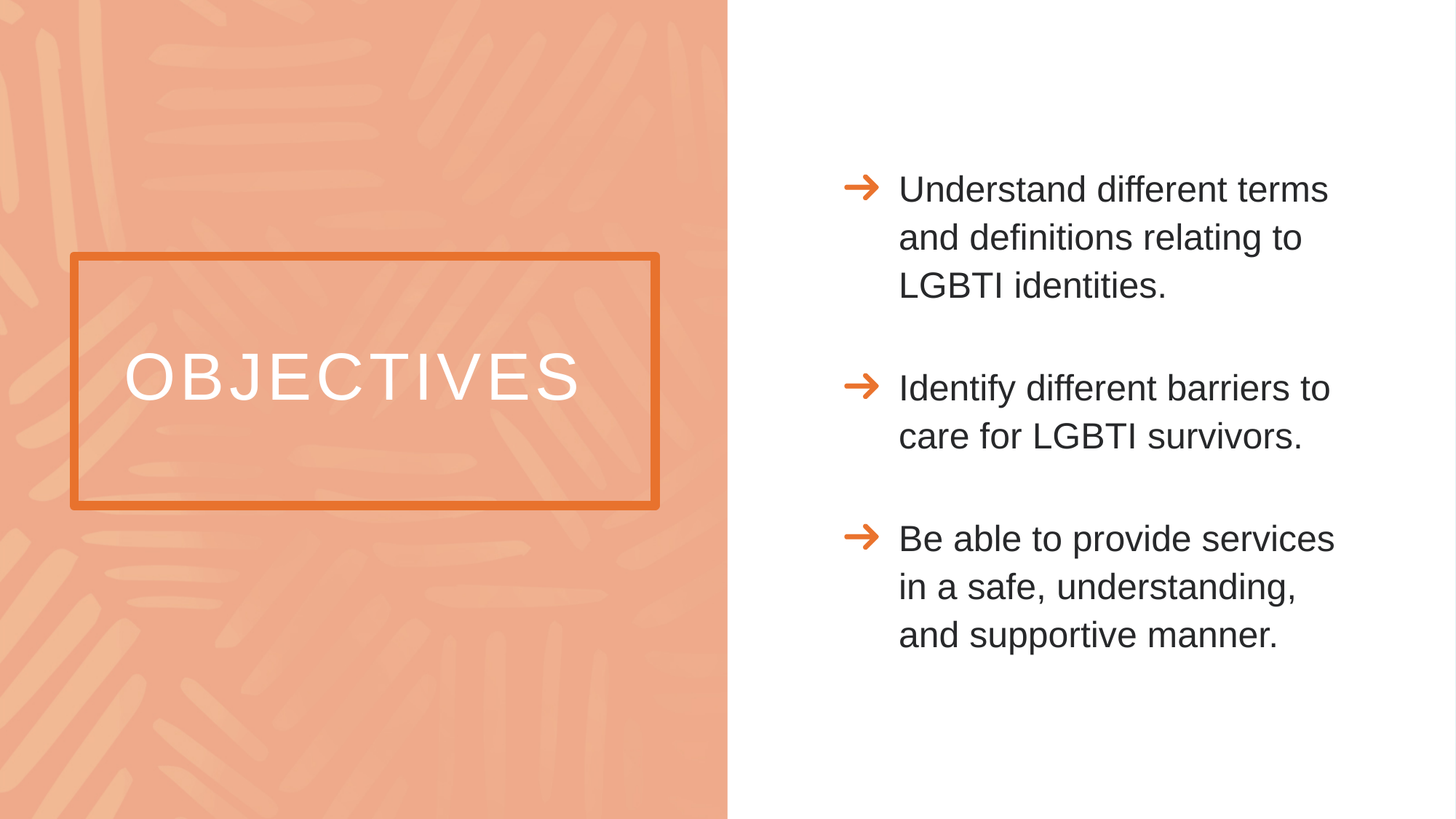

Understand different terms and definitions relating to LGBTI identities.
Identify different barriers to care for LGBTI survivors.
Be able to provide services in a safe, understanding, and supportive manner.

# Objectives